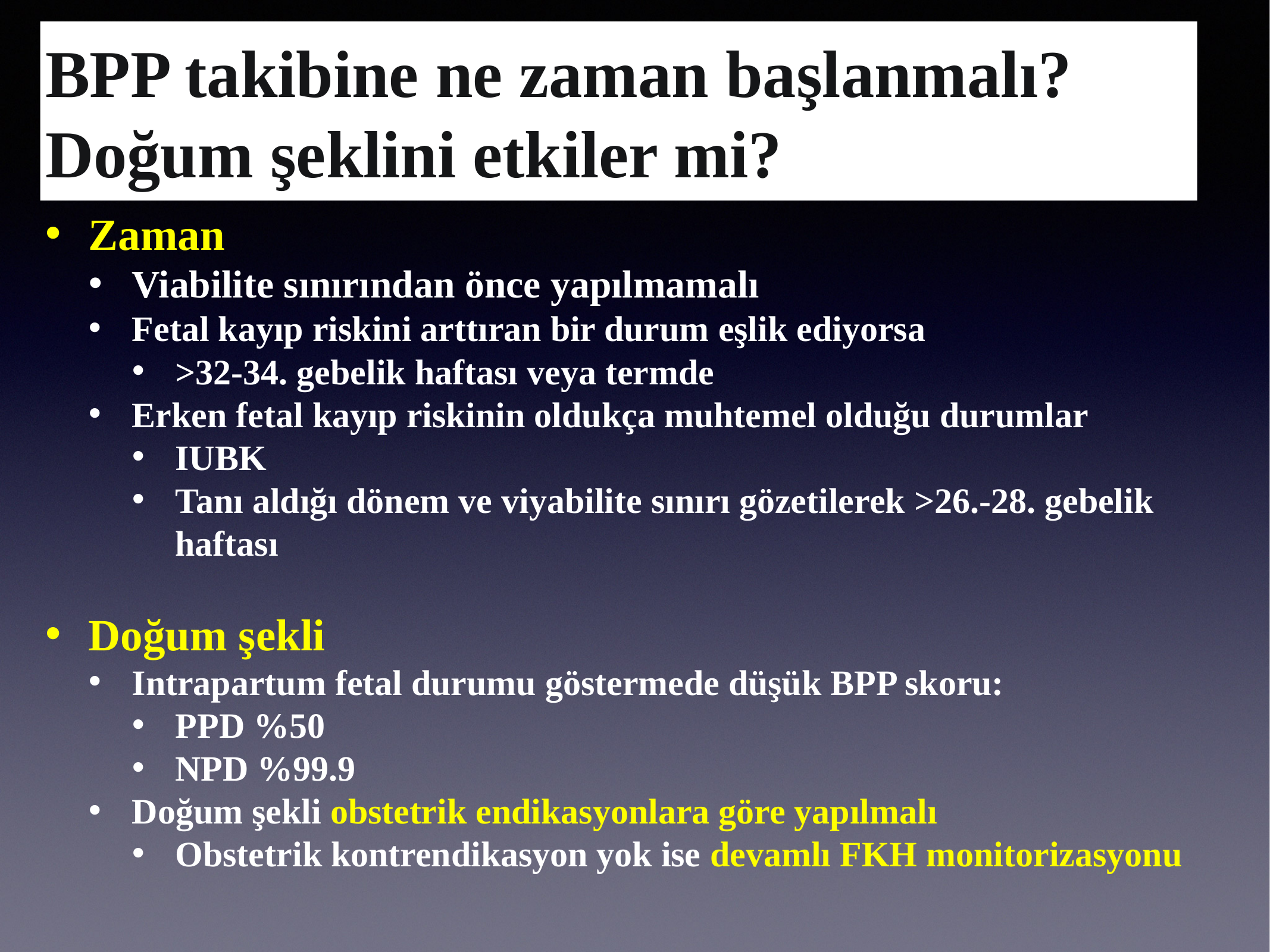

# BPP takibine ne zaman başlanmalı? Doğum şeklini etkiler mi?
Zaman
Viabilite sınırından önce yapılmamalı
Fetal kayıp riskini arttıran bir durum eşlik ediyorsa
>32-34. gebelik haftası veya termde
Erken fetal kayıp riskinin oldukça muhtemel olduğu durumlar
IUBK
Tanı aldığı dönem ve viyabilite sınırı gözetilerek >26.-28. gebelik haftası

Doğum şekli
Intrapartum fetal durumu göstermede düşük BPP skoru:
PPD %50
NPD %99.9
Doğum şekli obstetrik endikasyonlara göre yapılmalı
Obstetrik kontrendikasyon yok ise devamlı FKH monitorizasyonu